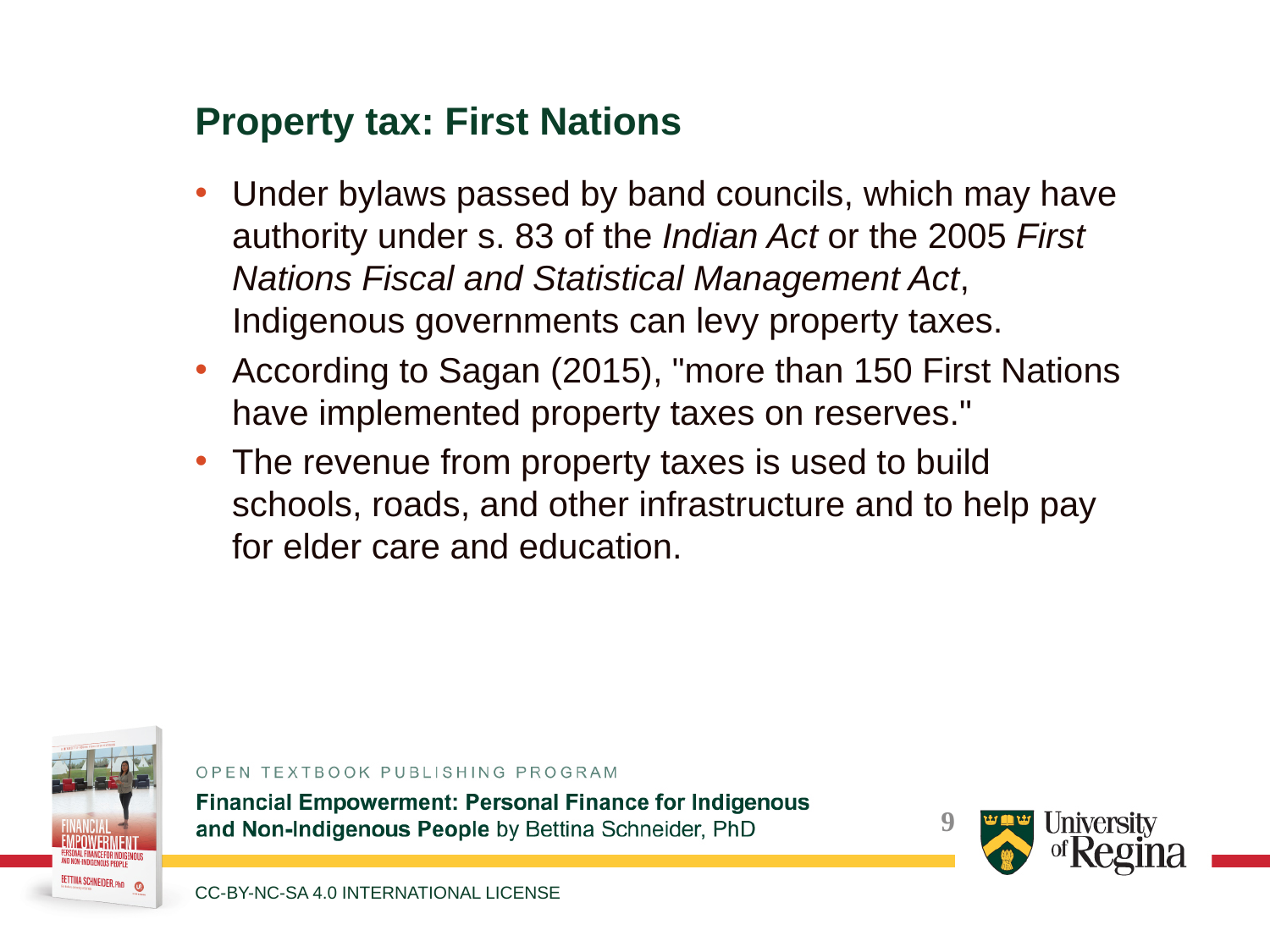

Property tax: First Nations
Under bylaws passed by band councils, which may have authority under s. 83 of the Indian Act or the 2005 First Nations Fiscal and Statistical Management Act, Indigenous governments can levy property taxes.
According to Sagan (2015), "more than 150 First Nations have implemented property taxes on reserves."
The revenue from property taxes is used to build schools, roads, and other infrastructure and to help pay for elder care and education.

CC-BY-NC-SA 4.0 INTERNATIONAL LICENSE